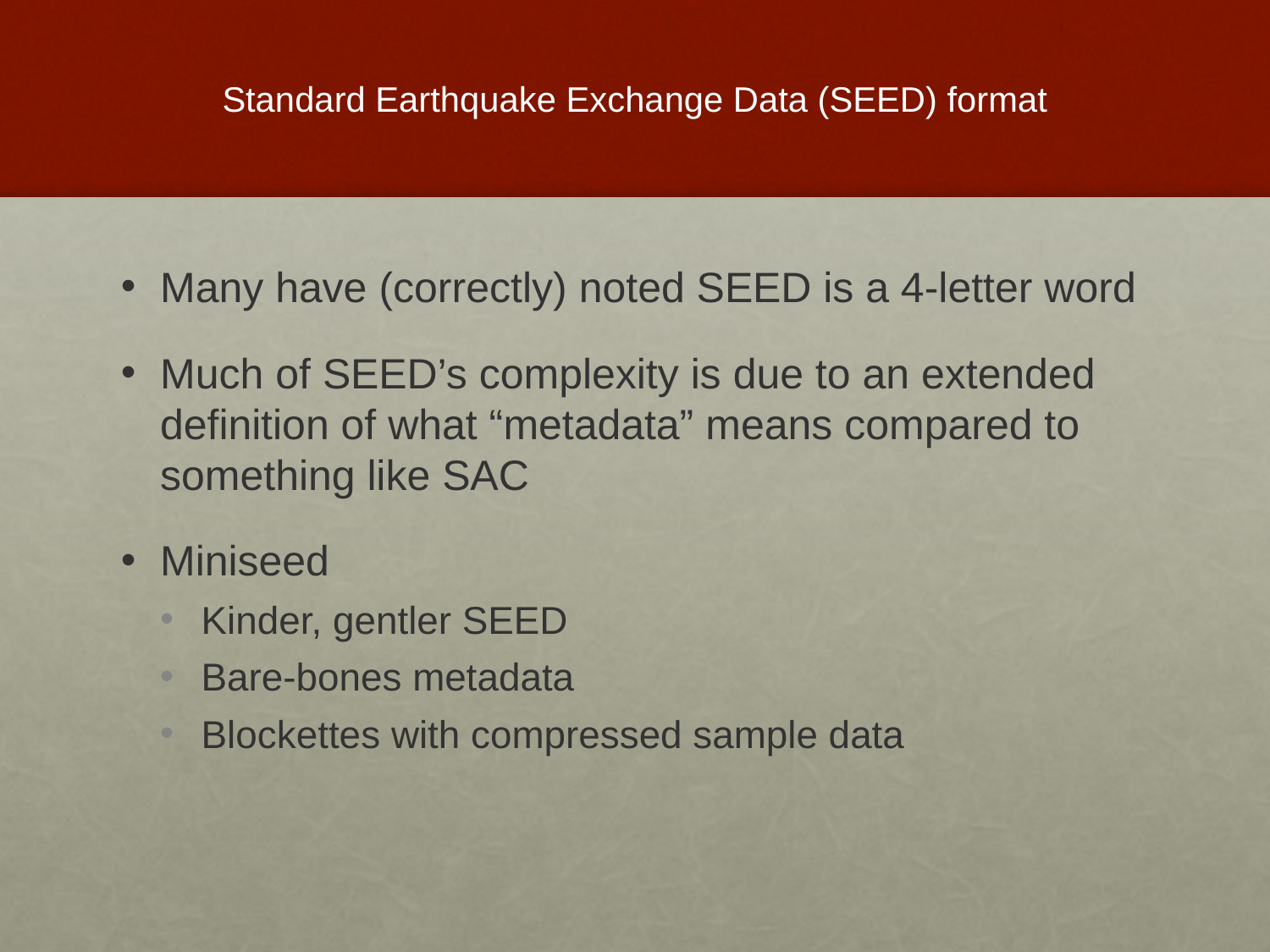

# Standard Earthquake Exchange Data (SEED) format
Many have (correctly) noted SEED is a 4-letter word
Much of SEED’s complexity is due to an extended definition of what “metadata” means compared to something like SAC
Miniseed
Kinder, gentler SEED
Bare-bones metadata
Blockettes with compressed sample data